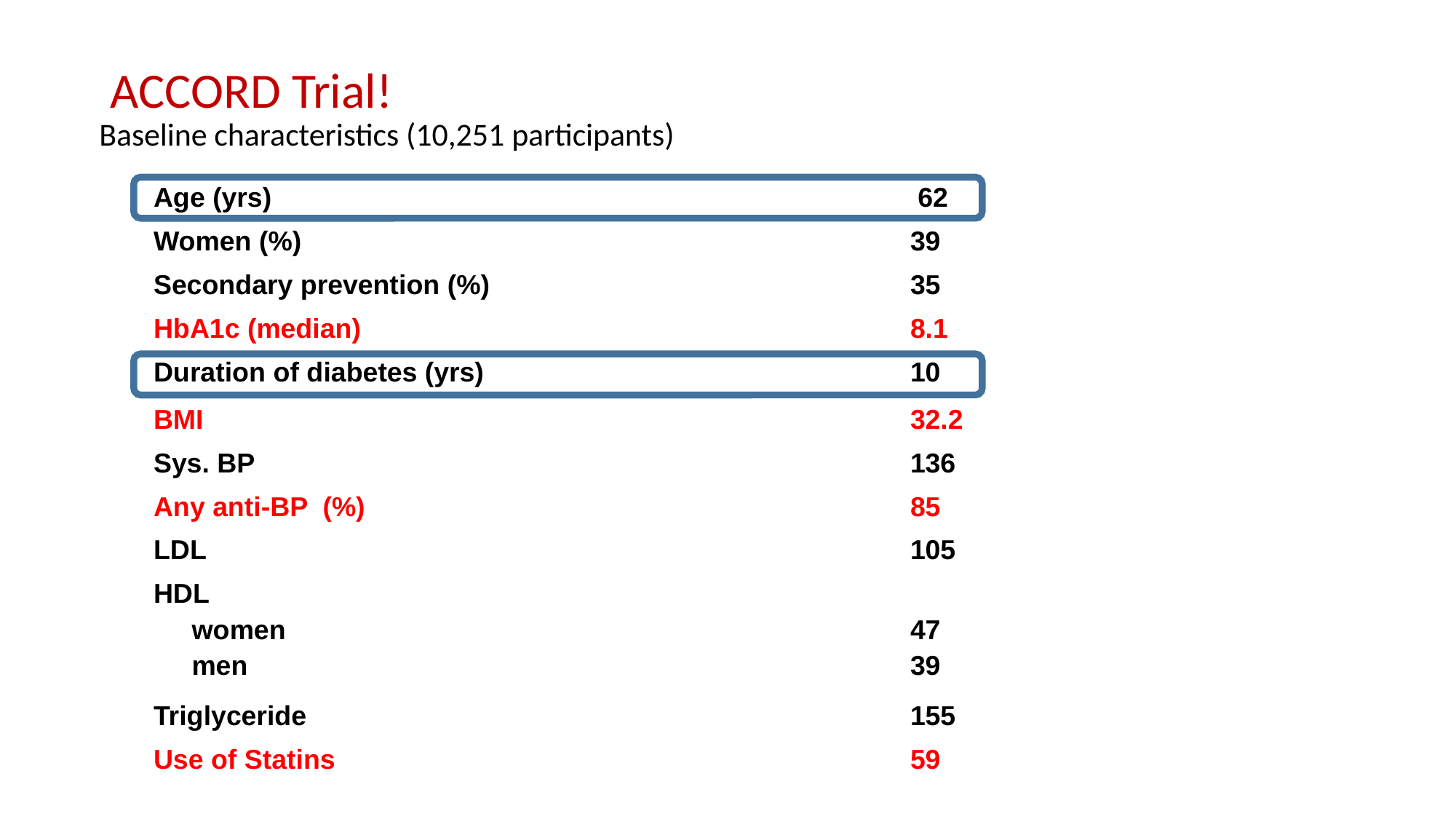

# ACCORD Trial! Baseline characteristics (10,251 participants)

| Age (yrs) | 62 |
| --- | --- |
| Women (%) | 39 |
| Secondary prevention (%) | 35 |
| HbA1c (median) | 8.1 |
| Duration of diabetes (yrs) | 10 |
| BMI | 32.2 |
| Sys. BP | 136 |
| Any anti-BP (%) | 85 |
| LDL | 105 |
| HDL women men | 47 39 |
| Triglyceride | 155 |
| Use of Statins | 59 |